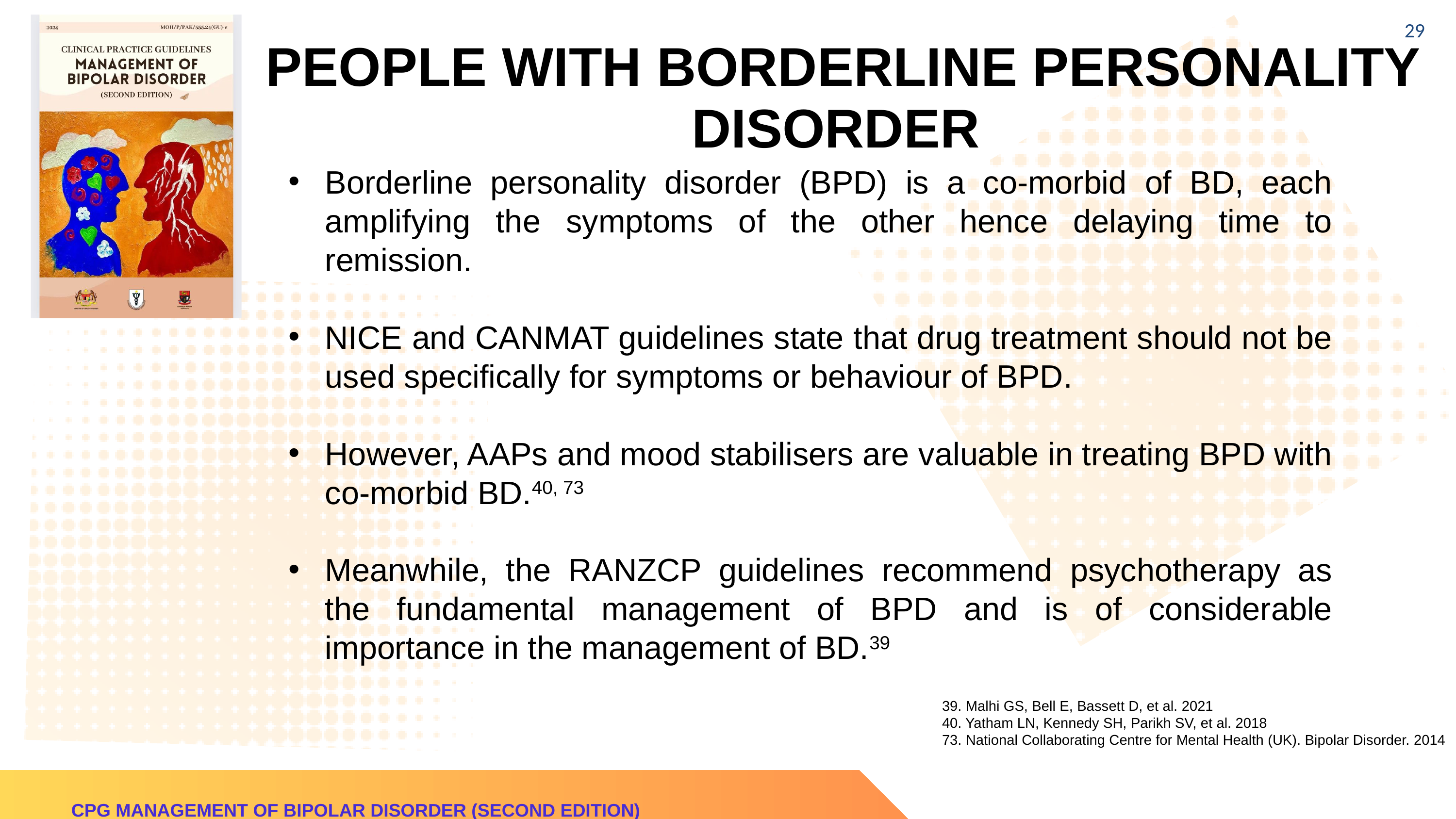

29
PEOPLE WITH BORDERLINE PERSONALITY DISORDER

Borderline personality disorder (BPD) is a co-morbid of BD, each amplifying the symptoms of the other hence delaying time to remission.

NICE and CANMAT guidelines state that drug treatment should not be used specifically for symptoms or behaviour of BPD.

However, AAPs and mood stabilisers are valuable in treating BPD with co-morbid BD.40, 73

Meanwhile, the RANZCP guidelines recommend psychotherapy as the fundamental management of BPD and is of considerable importance in the management of BD.39

39. Malhi GS, Bell E, Bassett D, et al. 2021
40. Yatham LN, Kennedy SH, Parikh SV, et al. 2018
73. National Collaborating Centre for Mental Health (UK). Bipolar Disorder. 2014

CPG MANAGEMENT OF BIPOLAR DISORDER (SECOND EDITION)